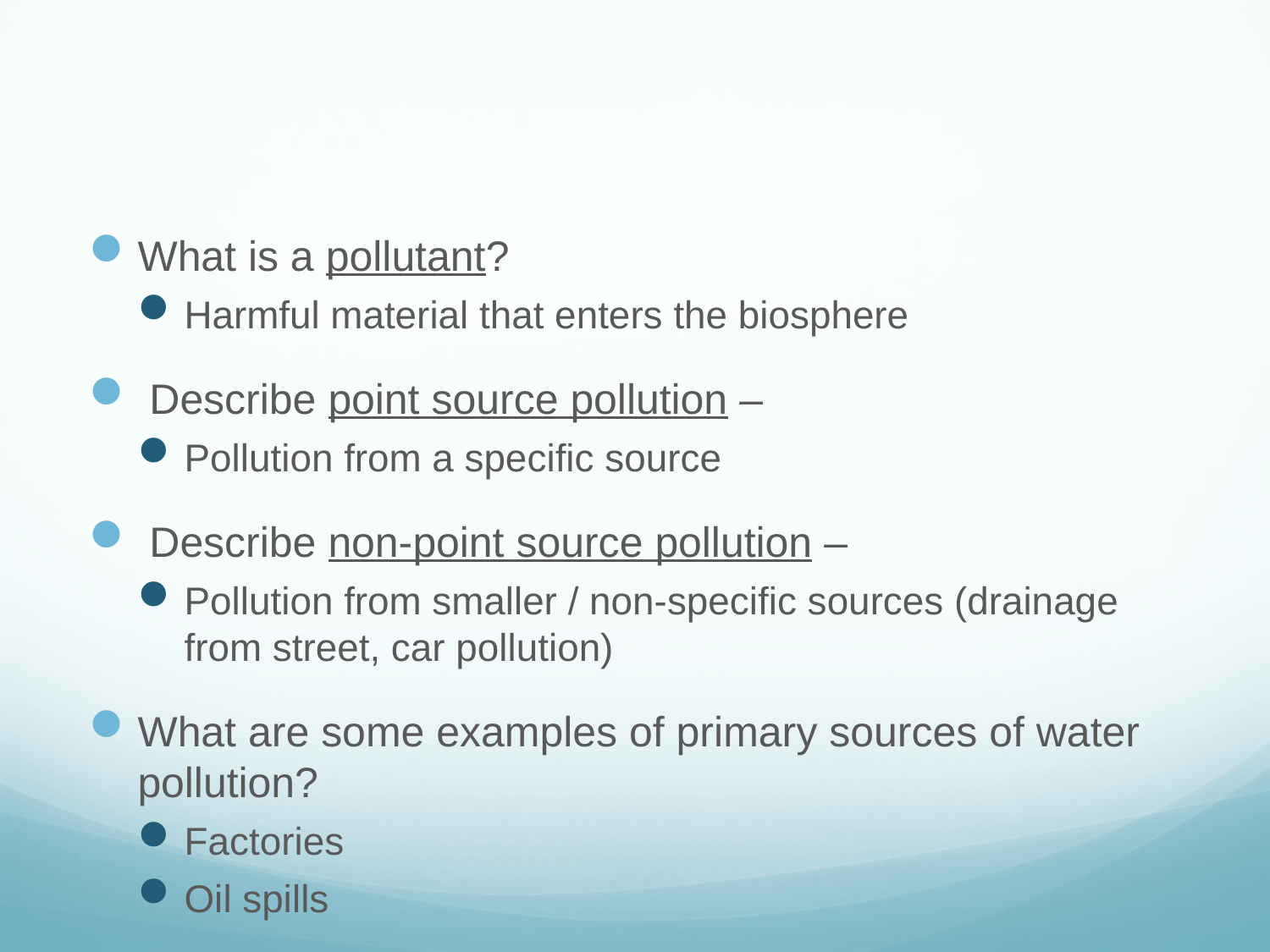

#
What is a pollutant?
Harmful material that enters the biosphere
 Describe point source pollution –
Pollution from a specific source
 Describe non-point source pollution –
Pollution from smaller / non-specific sources (drainage from street, car pollution)
What are some examples of primary sources of water pollution?
Factories
Oil spills